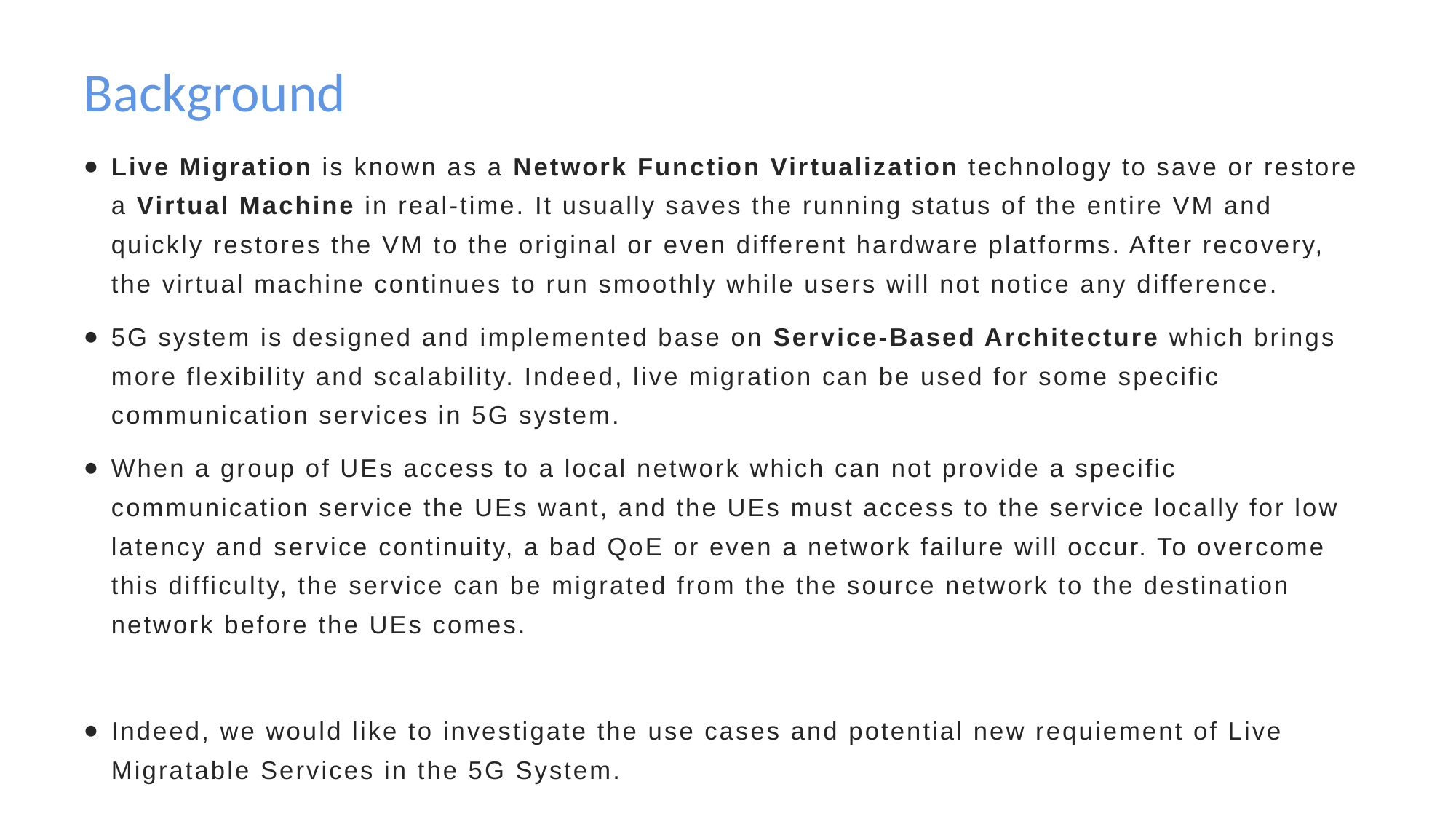

# Background
Live Migration is known as a Network Function Virtualization technology to save or restore a Virtual Machine in real-time. It usually saves the running status of the entire VM and quickly restores the VM to the original or even different hardware platforms. After recovery, the virtual machine continues to run smoothly while users will not notice any difference.
5G system is designed and implemented base on Service-Based Architecture which brings more flexibility and scalability. Indeed, live migration can be used for some specific communication services in 5G system.
When a group of UEs access to a local network which can not provide a specific communication service the UEs want, and the UEs must access to the service locally for low latency and service continuity, a bad QoE or even a network failure will occur. To overcome this difficulty, the service can be migrated from the the source network to the destination network before the UEs comes.

Indeed, we would like to investigate the use cases and potential new requiement of Live Migratable Services in the 5G System.